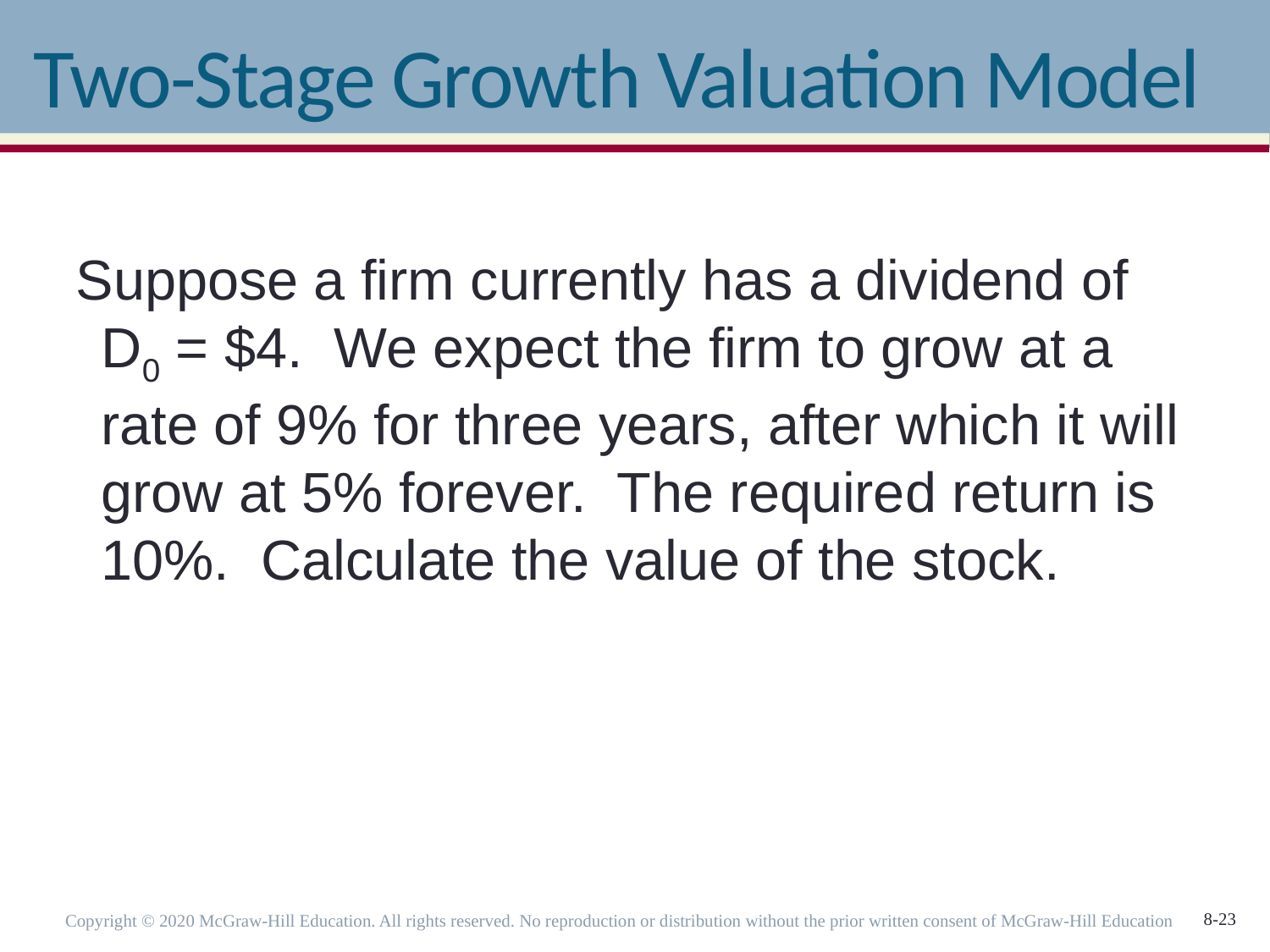

# Two-Stage Growth Valuation Model
Suppose a firm currently has a dividend of D0 = $4.  We expect the firm to grow at a rate of 9% for three years, after which it will grow at 5% forever.  The required return is 10%.  Calculate the value of the stock.

Copyright © 2020 McGraw-Hill Education. All rights reserved. No reproduction or distribution without the prior written consent of McGraw-Hill Education